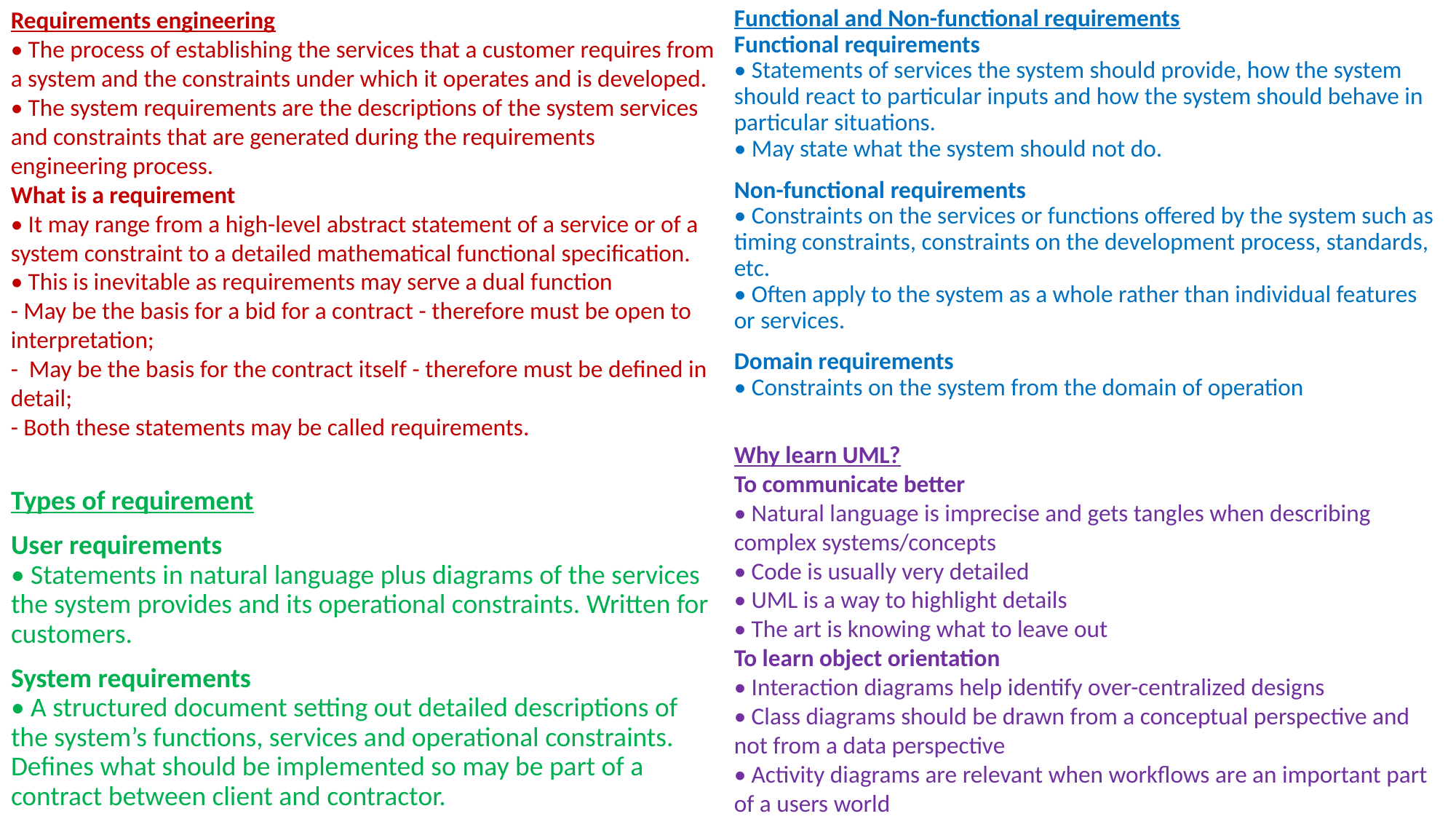

Functional and Non-functional requirements
Functional requirements
• Statements of services the system should provide, how the system should react to particular inputs and how the system should behave in particular situations.
• May state what the system should not do.
Non-functional requirements
• Constraints on the services or functions offered by the system such as timing constraints, constraints on the development process, standards, etc.
• Often apply to the system as a whole rather than individual features or services.
Domain requirements
• Constraints on the system from the domain of operation
Requirements engineering
• The process of establishing the services that a customer requires from a system and the constraints under which it operates and is developed.
• The system requirements are the descriptions of the system services and constraints that are generated during the requirements engineering process.
What is a requirement
• It may range from a high-level abstract statement of a service or of a system constraint to a detailed mathematical functional specification.
• This is inevitable as requirements may serve a dual function
- May be the basis for a bid for a contract - therefore must be open to interpretation;
-  May be the basis for the contract itself - therefore must be defined in detail;
- Both these statements may be called requirements.
Why learn UML?
To communicate better
• Natural language is imprecise and gets tangles when describing complex systems/concepts
• Code is usually very detailed
• UML is a way to highlight details
• The art is knowing what to leave out
To learn object orientation
• Interaction diagrams help identify over-centralized designs
• Class diagrams should be drawn from a conceptual perspective and not from a data perspective
• Activity diagrams are relevant when workflows are an important part of a users world
Types of requirement
User requirements
• Statements in natural language plus diagrams of the services the system provides and its operational constraints. Written for customers.
System requirements
• A structured document setting out detailed descriptions of the system’s functions, services and operational constraints. Defines what should be implemented so may be part of a contract between client and contractor.